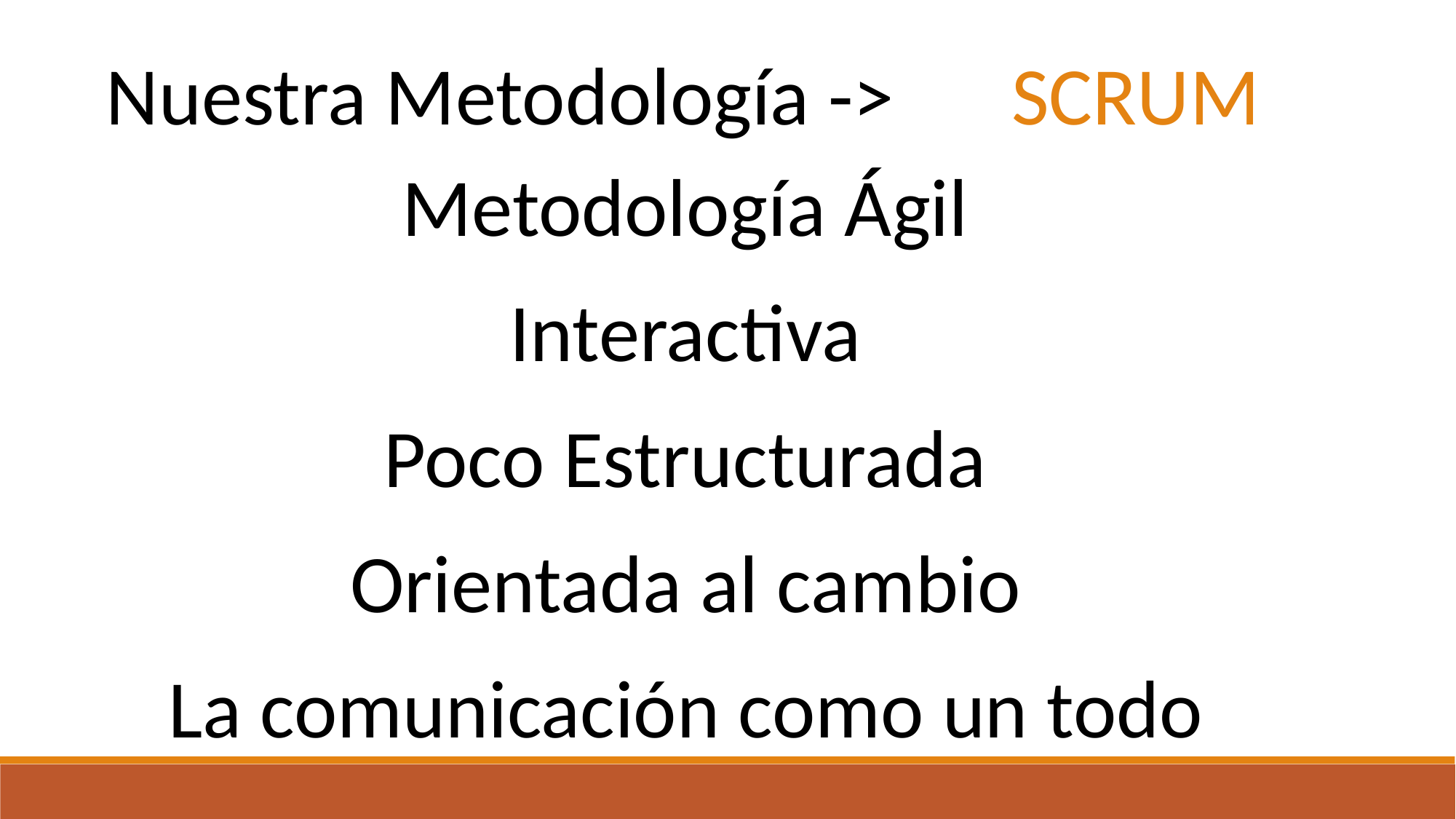

Nuestra Metodología ->
SCRUM
Metodología Ágil
Interactiva
Poco Estructurada
Orientada al cambio
La comunicación como un todo